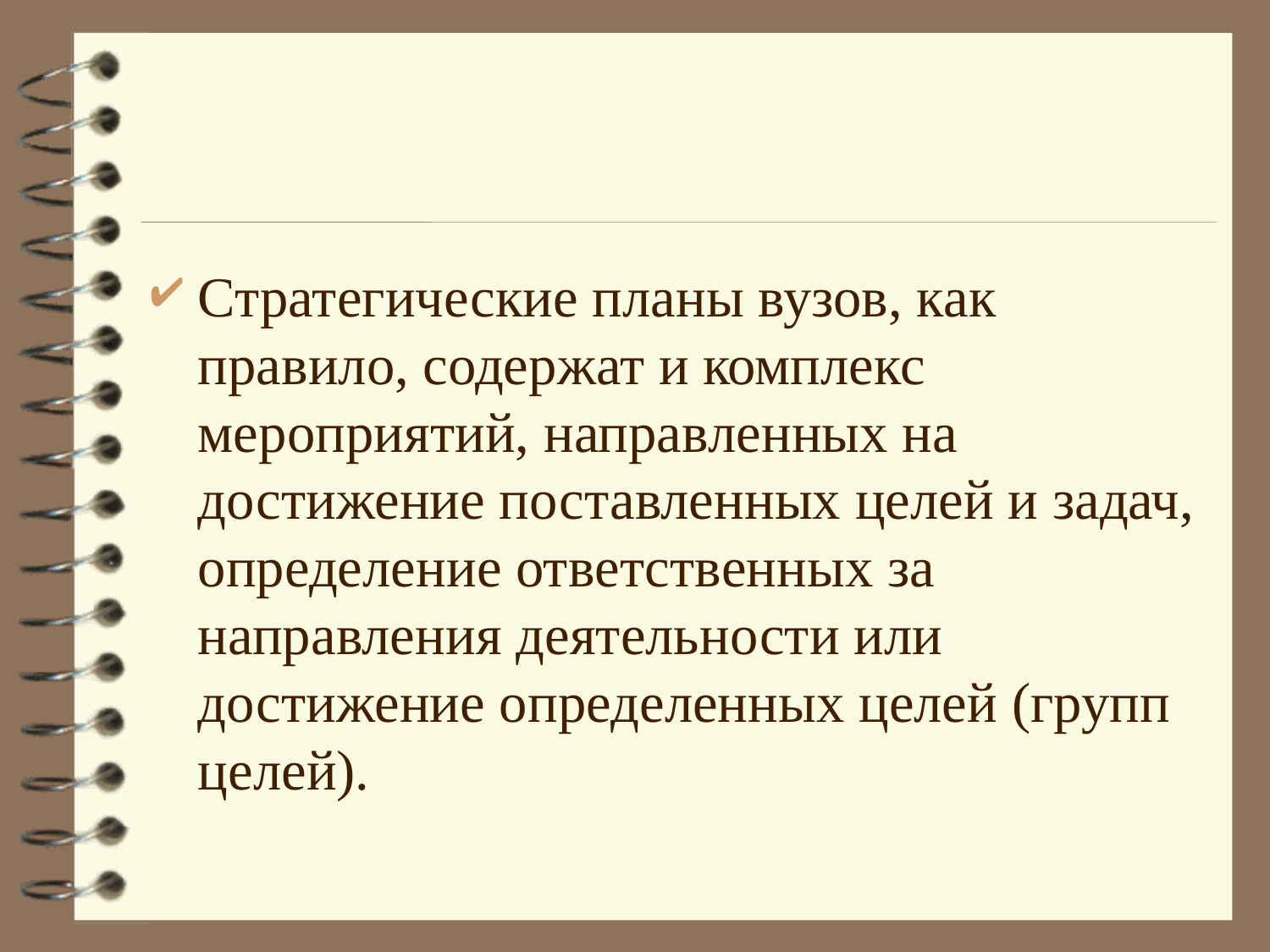

#
Стратегические планы вузов, как правило, содержат и комплекс мероприятий, направленных на достижение поставленных целей и задач, определение ответственных за направления деятельности или достижение определенных целей (групп целей).